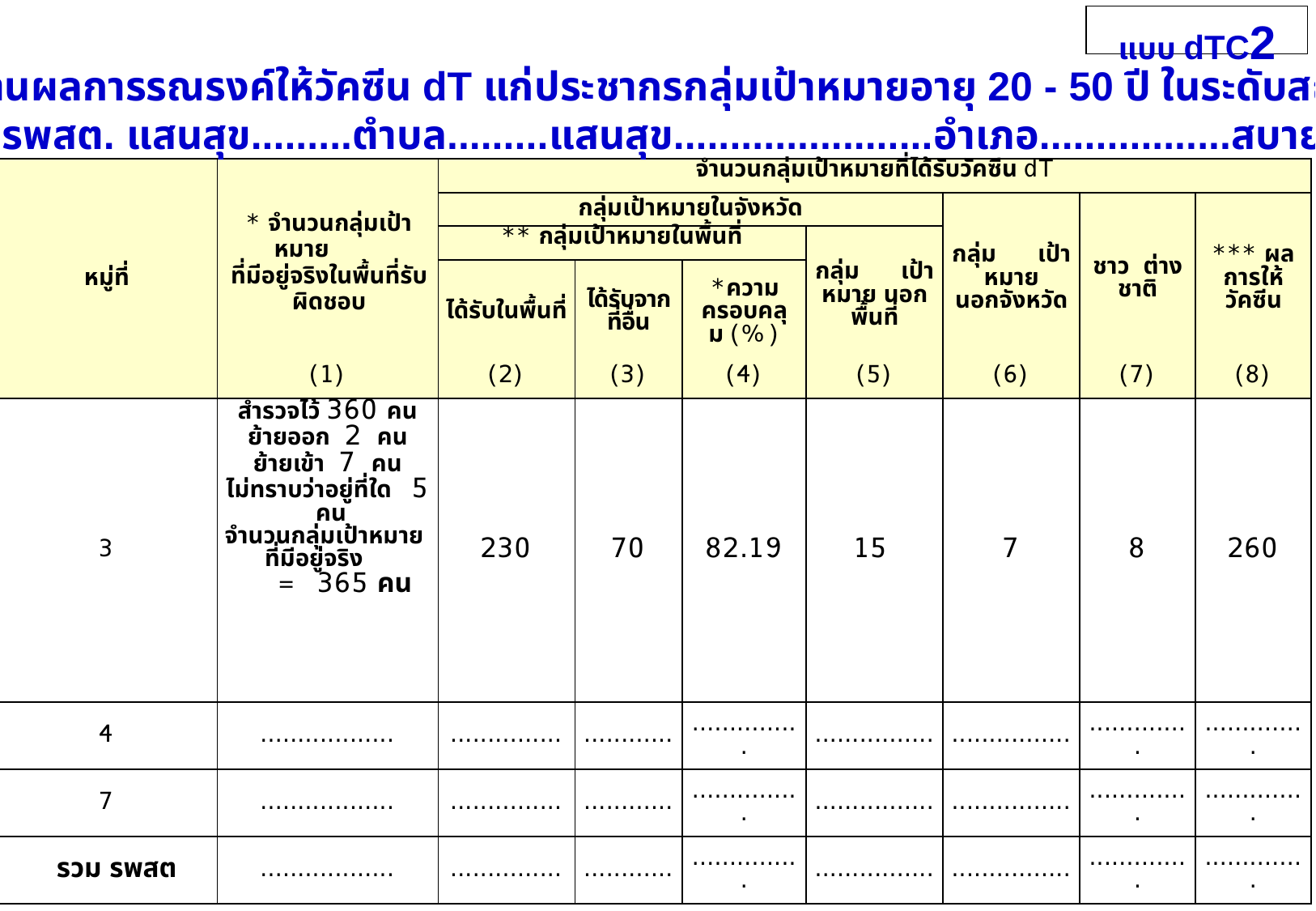

แบบ dTC2
แบบรายงานผลการรณรงค์ให้วัคซีน dT แก่ประชากรกลุ่มเป้าหมายอายุ 20 - 50 ปี ในระดับสถานบริการ
สถานบริการ...........รพสต. แสนสุข.........ตำบล.........แสนสุข.......................อำเภอ.................สบายใจ..........จังหวัด  A
| หมู่ที่ | \* จำนวนกลุ่มเป้าหมาย ที่มีอยู่จริงในพื้นที่รับผิดชอบ | จำนวนกลุ่มเป้าหมายที่ได้รับวัคซีน dT |  |  |  |  |  |  |
| --- | --- | --- | --- | --- | --- | --- | --- | --- |
|  |  | กลุ่มเป้าหมายในจังหวัด |  |  |  | กลุ่ม เป้าหมาย นอกจังหวัด | ชาว ต่างชาติ | \*\*\* ผลการให้วัคซีน |
|  |  | \*\* กลุ่มเป้าหมายในพื้นที่ |  |  | กลุ่ม เป้าหมาย นอกพื้นที่ |  |  |  |
|  |  | ได้รับในพื้นที่ | ได้รับจากที่อื่น | \*ความครอบคลุม (%) |  |  |  |  |
|  | (1) | (2) | (3) | (4) | (5) | (6) | (7) | (8) |
| 3 | สำรวจไว้ 360 คน ย้ายออก 2 คน ย้ายเข้า 7 คน ไม่ทราบว่าอยู่ที่ใด 5 คน จำนวนกลุ่มเป้าหมาย ที่มีอยู่จริง = 365 คน | 230 | 70 | 82.19 | 15 | 7 | 8 | 260 |
| 4 | .................. | ............... | ............ | ............... | ................ | ................ | .............. | .............. |
| 7 | .................. | ............... | ............ | ............... | ................ | ................ | .............. | .............. |
| รวม รพสต | .................. | ............... | ............ | ............... | ................ | ................ | .............. | .............. |